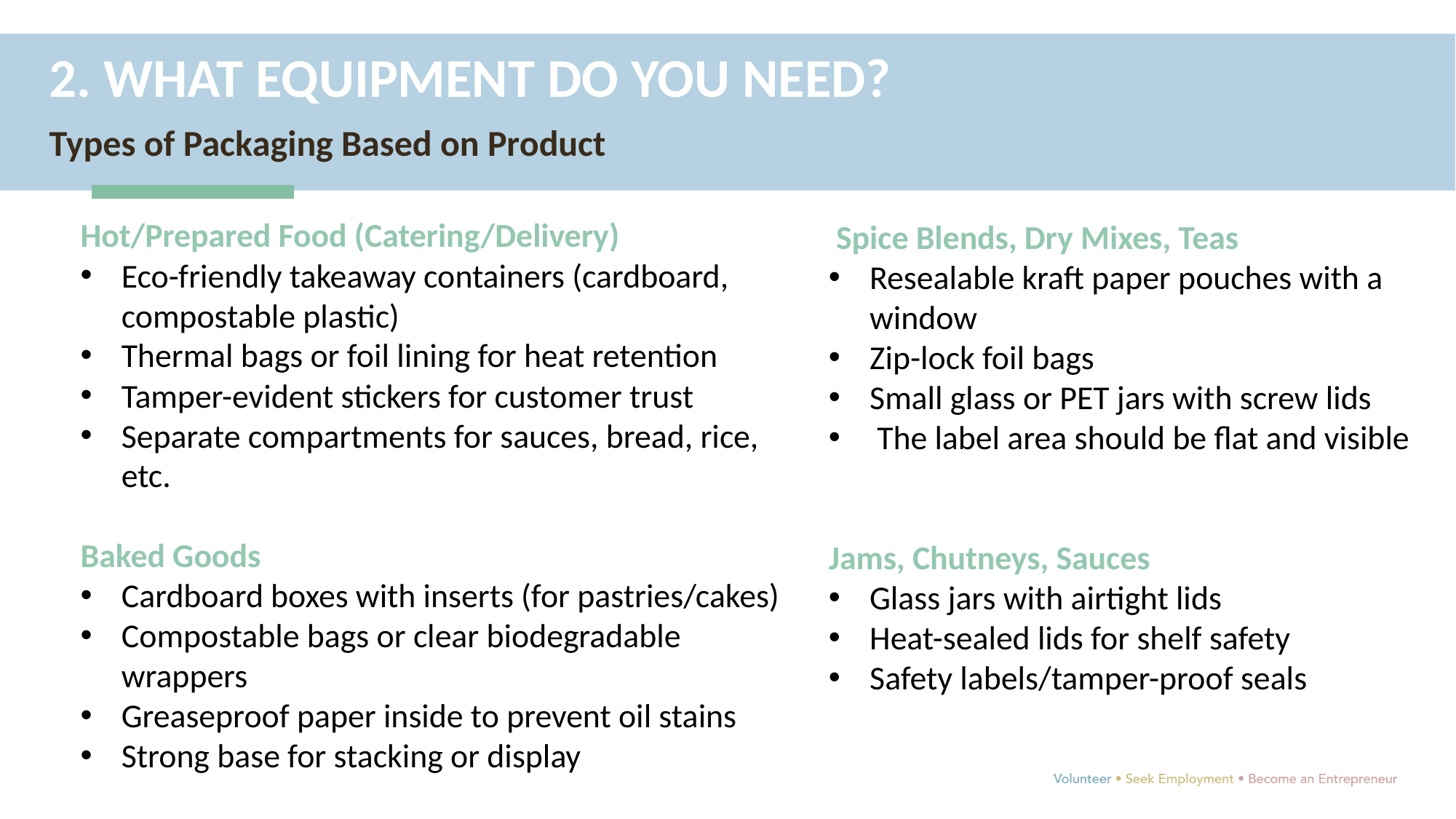

2. WHAT EQUIPMENT DO YOU NEED?
Types of Packaging Based on Product
Hot/Prepared Food (Catering/Delivery)
Eco-friendly takeaway containers (cardboard, compostable plastic)
Thermal bags or foil lining for heat retention
Tamper-evident stickers for customer trust
Separate compartments for sauces, bread, rice, etc.

Baked Goods
Cardboard boxes with inserts (for pastries/cakes)
Compostable bags or clear biodegradable wrappers
Greaseproof paper inside to prevent oil stains
Strong base for stacking or display

 Spice Blends, Dry Mixes, Teas
Resealable kraft paper pouches with a window
Zip-lock foil bags
Small glass or PET jars with screw lids
 The label area should be flat and visible

Jams, Chutneys, Sauces
Glass jars with airtight lids
Heat-sealed lids for shelf safety
Safety labels/tamper-proof seals